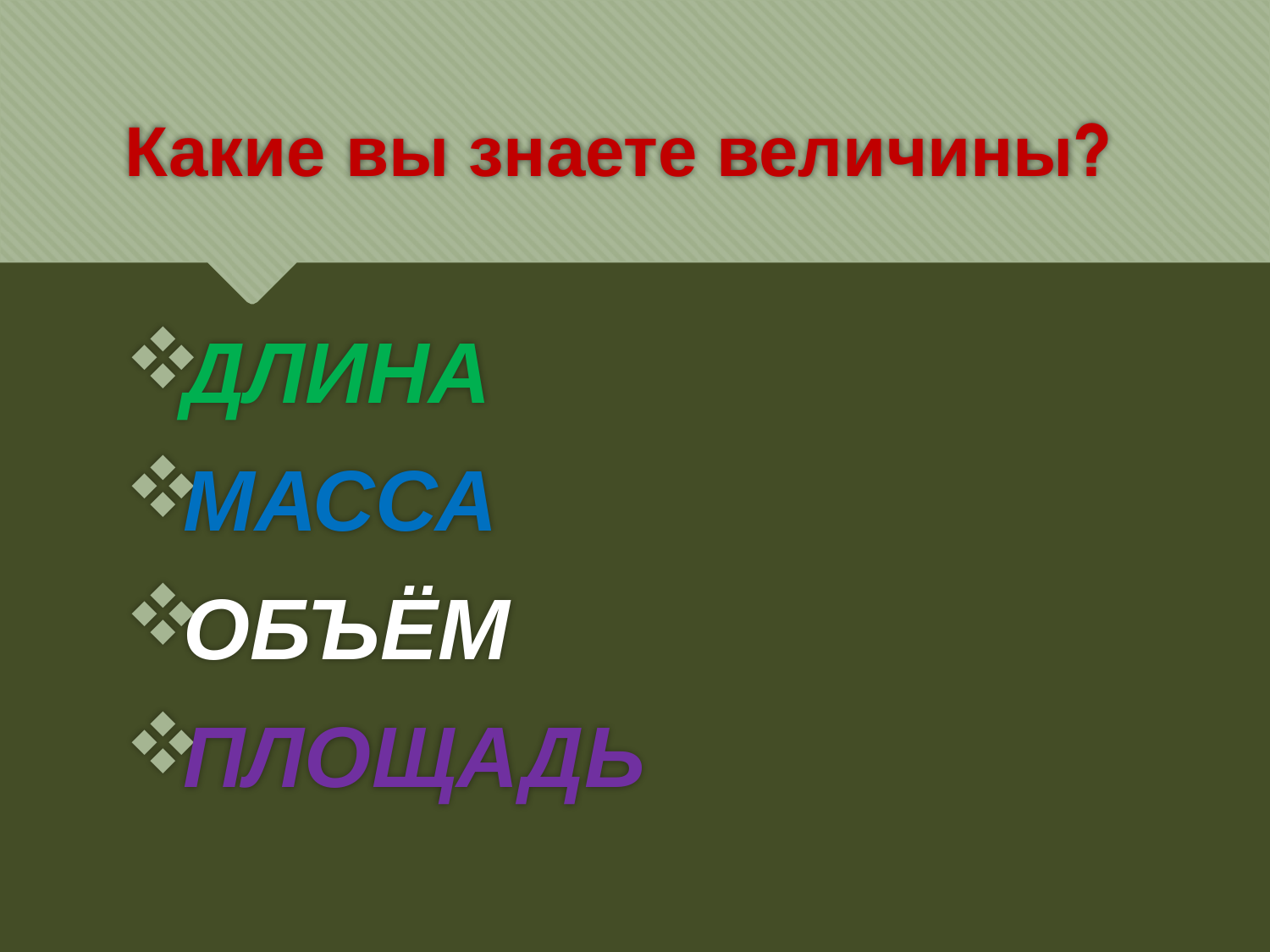

# Какие вы знаете величины?
ДЛИНА
МАССА
ОБЪЁМ
ПЛОЩАДЬ